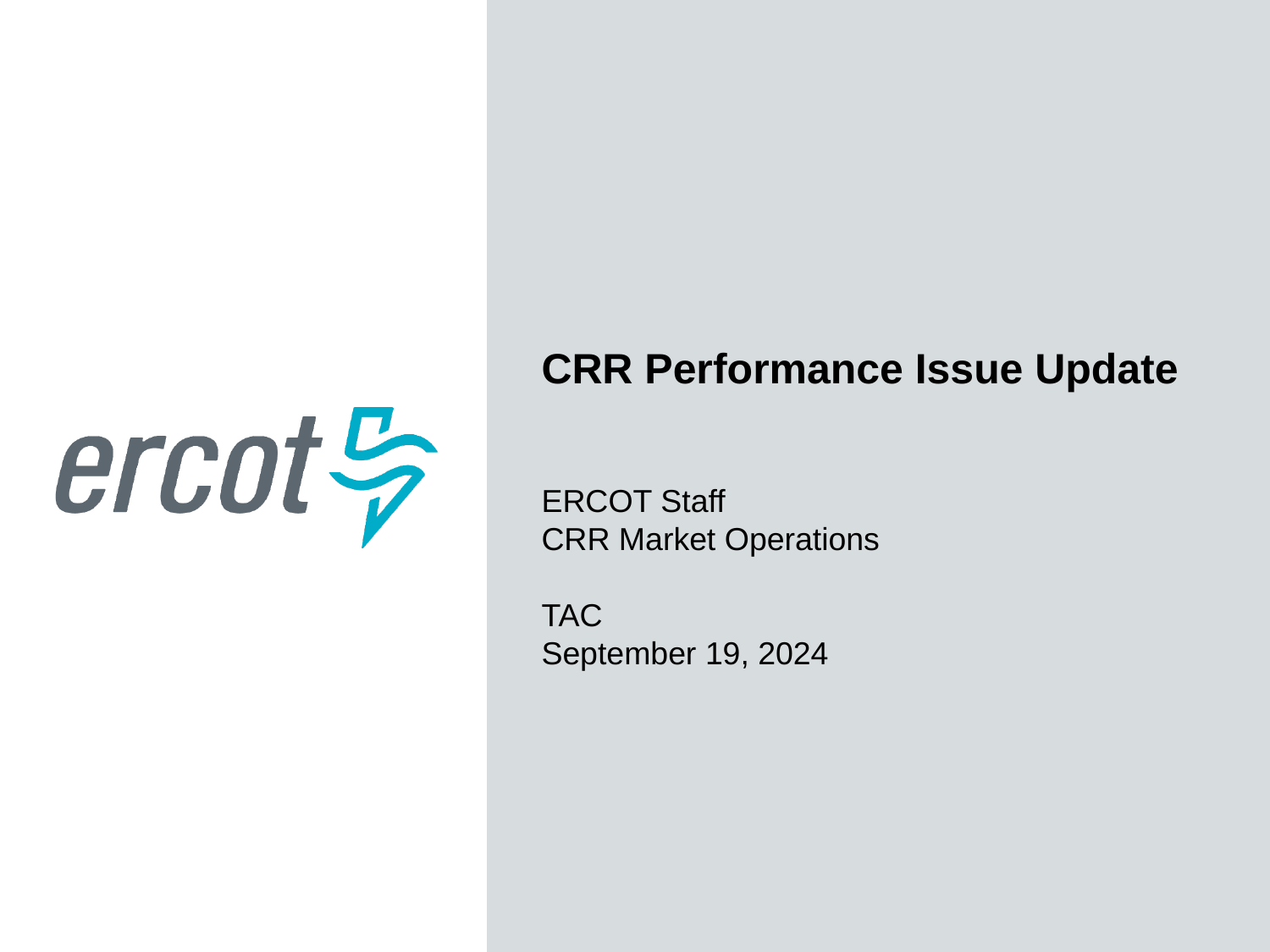

CRR Performance Issue Update

ERCOT Staff
CRR Market Operations

TAC
September 19, 2024